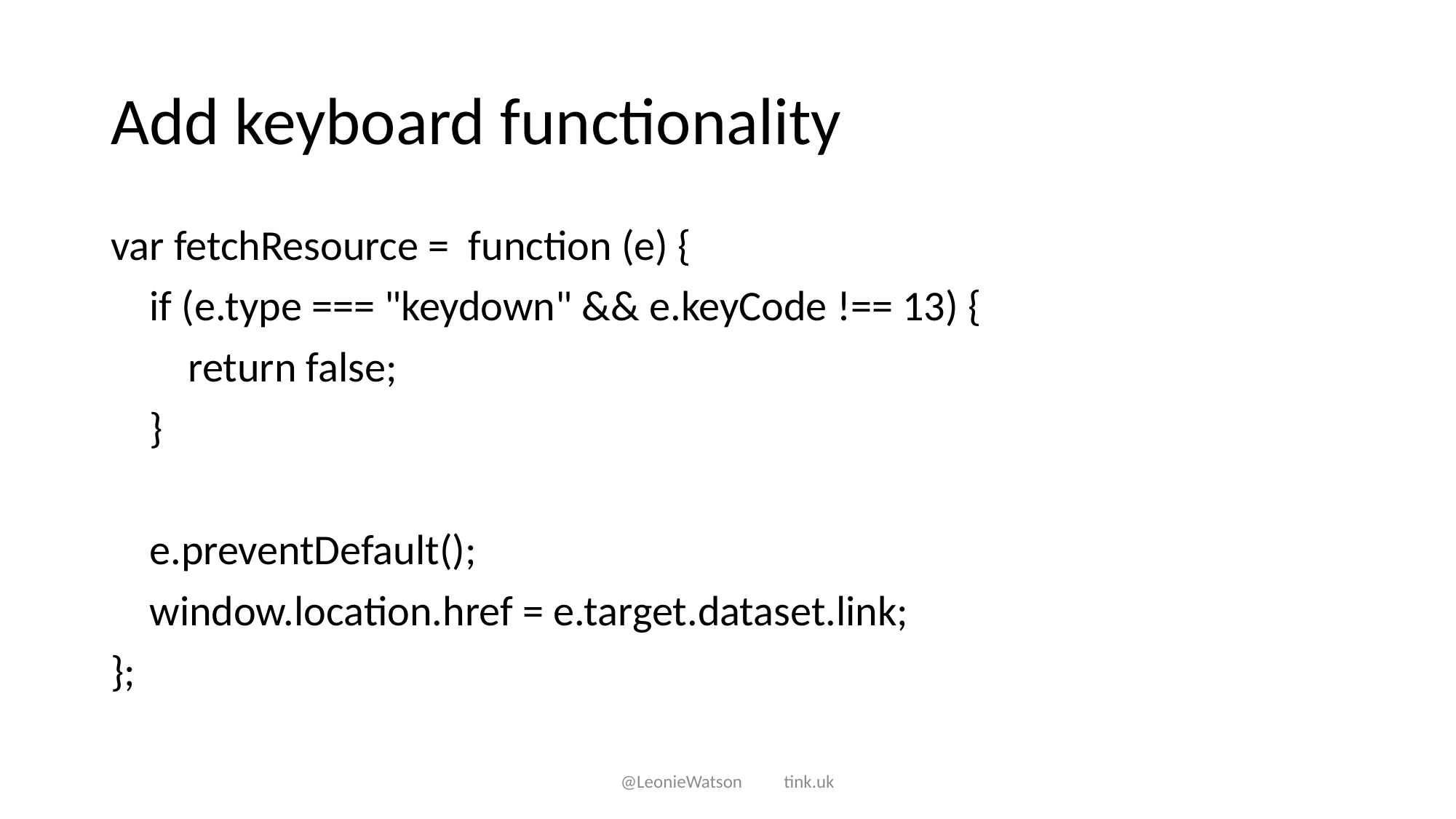

# Add keyboard functionality
var fetchResource =  function (e) {
    if (e.type === "keydown" && e.keyCode !== 13) {
        return false;
    }

    e.preventDefault();
    window.location.href = e.target.dataset.link;
};

@LeonieWatson          tink.uk